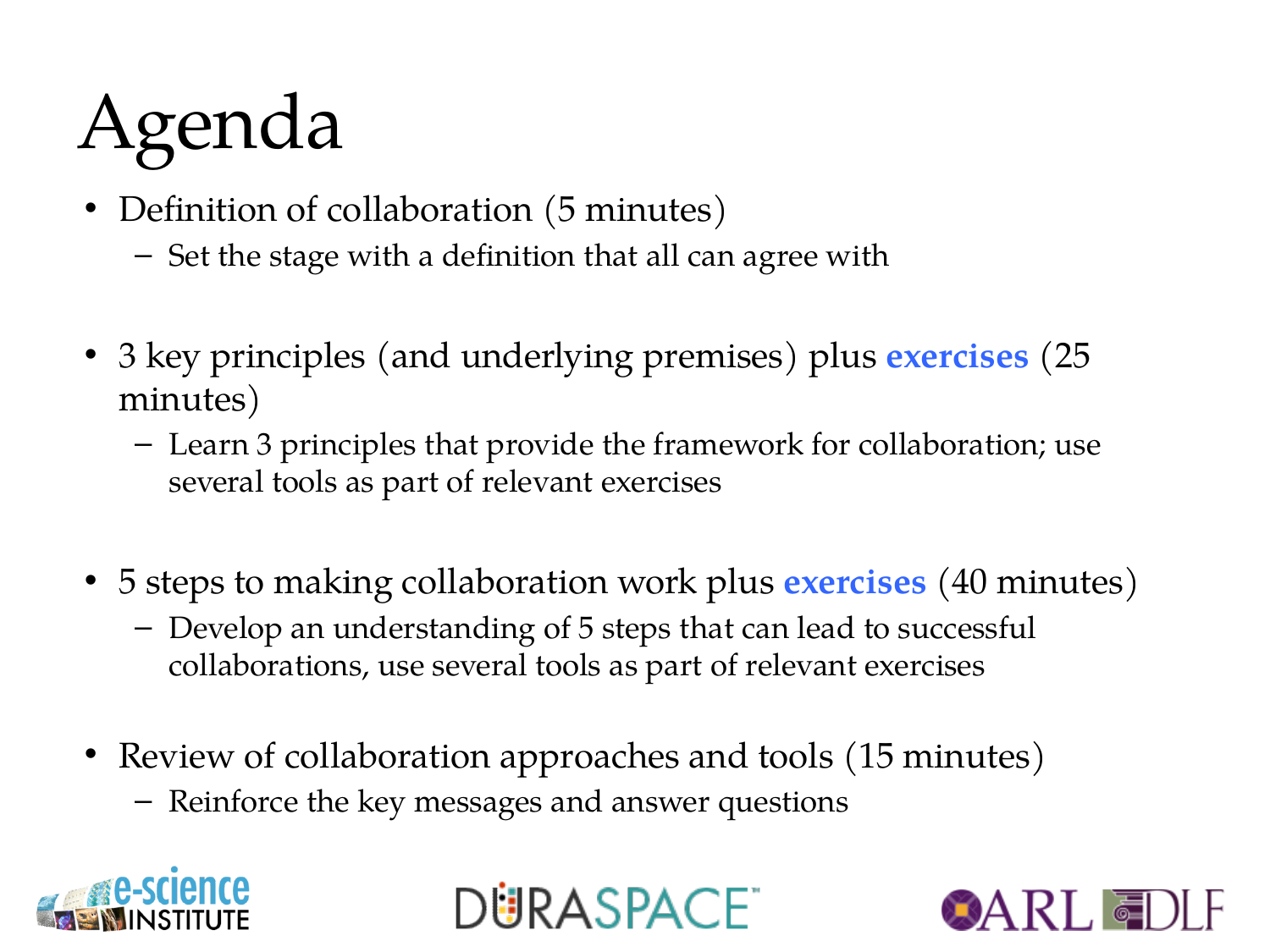

# Agenda
Definition of collaboration (5 minutes)
Set the stage with a definition that all can agree with

3 key principles (and underlying premises) plus exercises (25 minutes)
Learn 3 principles that provide the framework for collaboration; use several tools as part of relevant exercises

5 steps to making collaboration work plus exercises (40 minutes)
Develop an understanding of 5 steps that can lead to successful collaborations, use several tools as part of relevant exercises

Review of collaboration approaches and tools (15 minutes)
Reinforce the key messages and answer questions